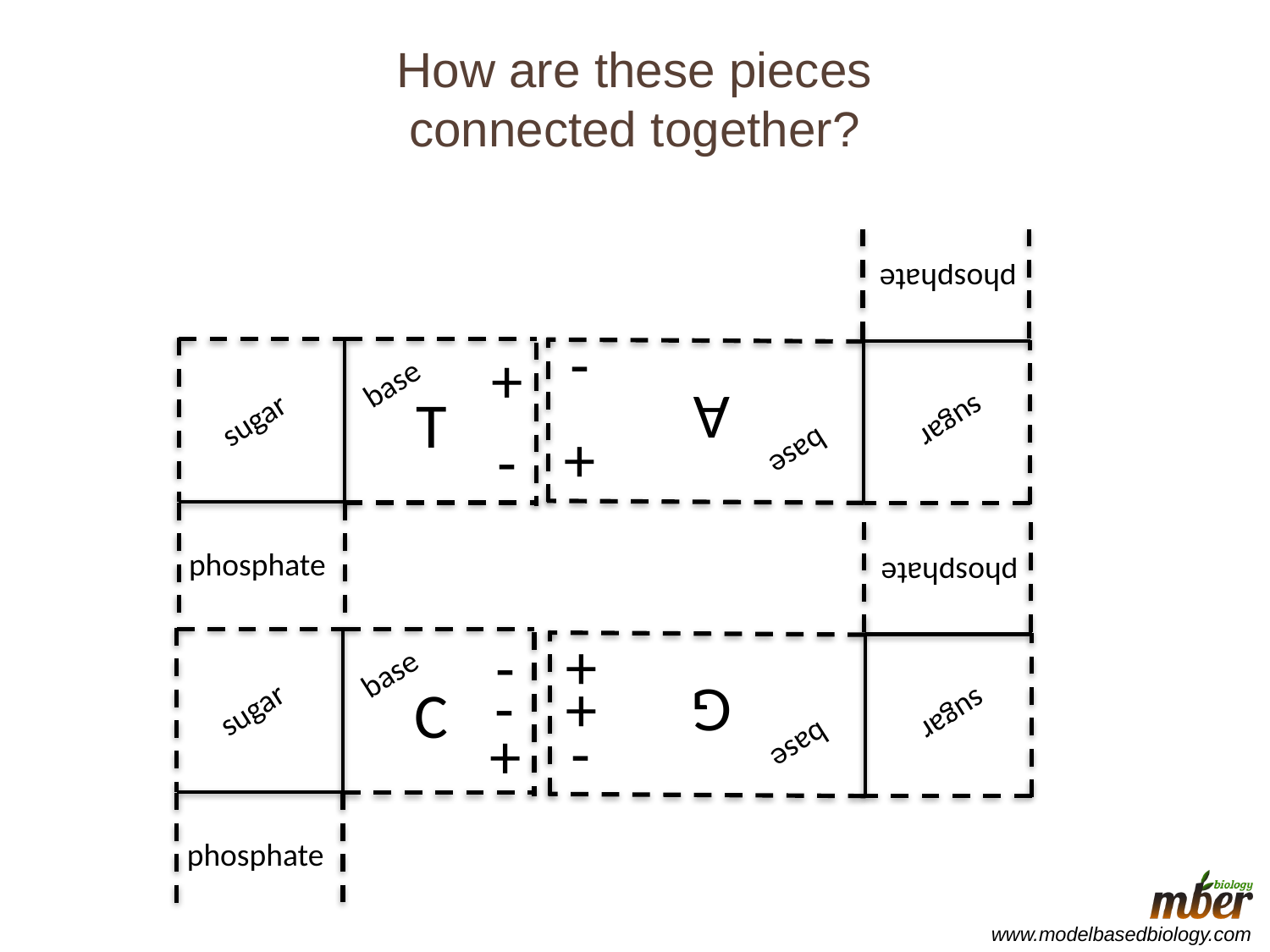

How are these pieces connected together?
+

base
A
sugar
-

phosphate
+

base
T
sugar
-

phosphate
-

base
+
G
sugar

phosphate
-

base
-
C
sugar
+

phosphate
+